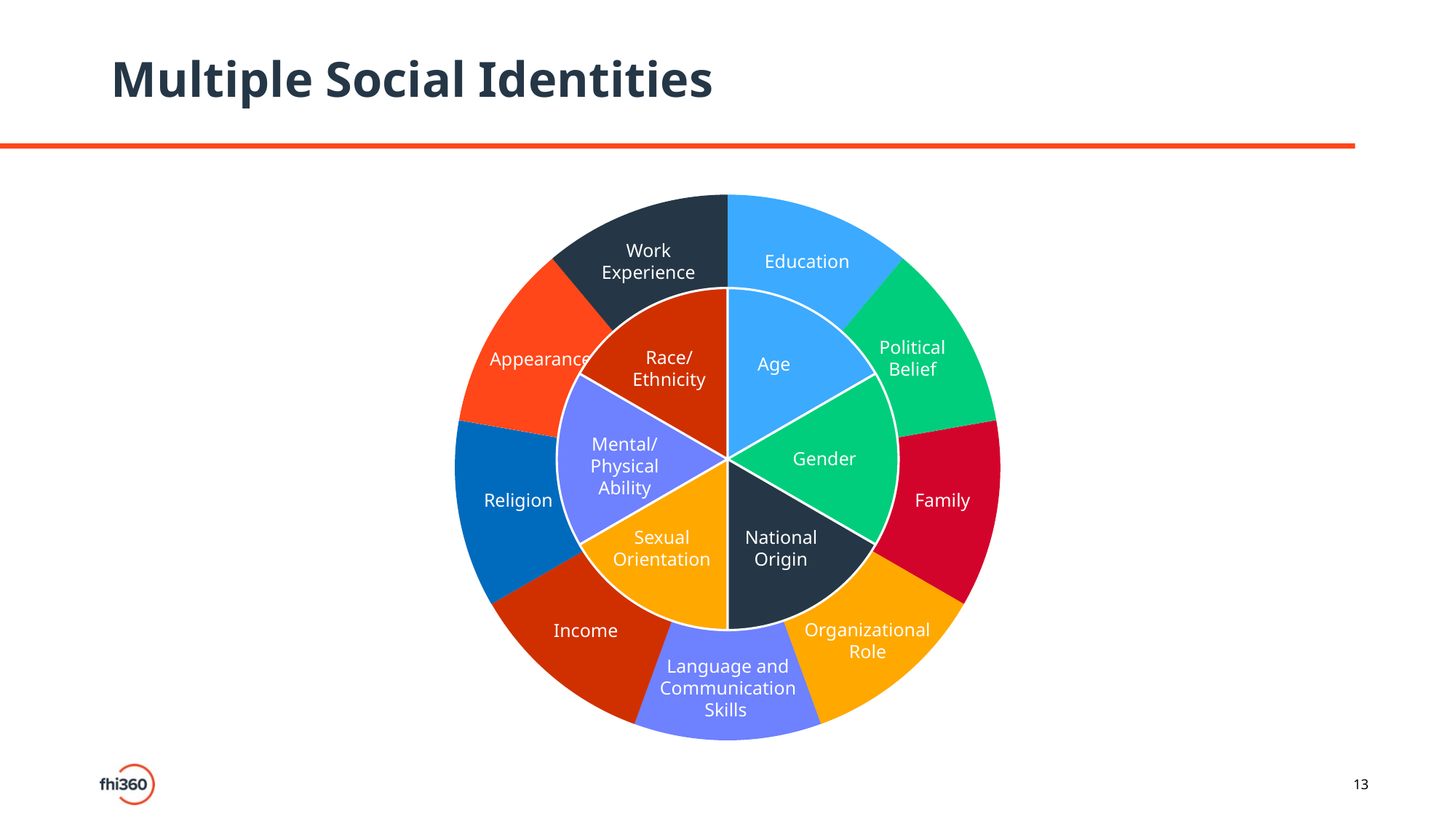

# Multiple Social Identities

Work Experience
Education

Political Belief
Appearance

Religion
Family

Organizational Role
Income
Language and Communication Skills

Race/ Ethnicity
Age

Mental/ Physical Ability
Gender

Sexual Orientation
National Origin